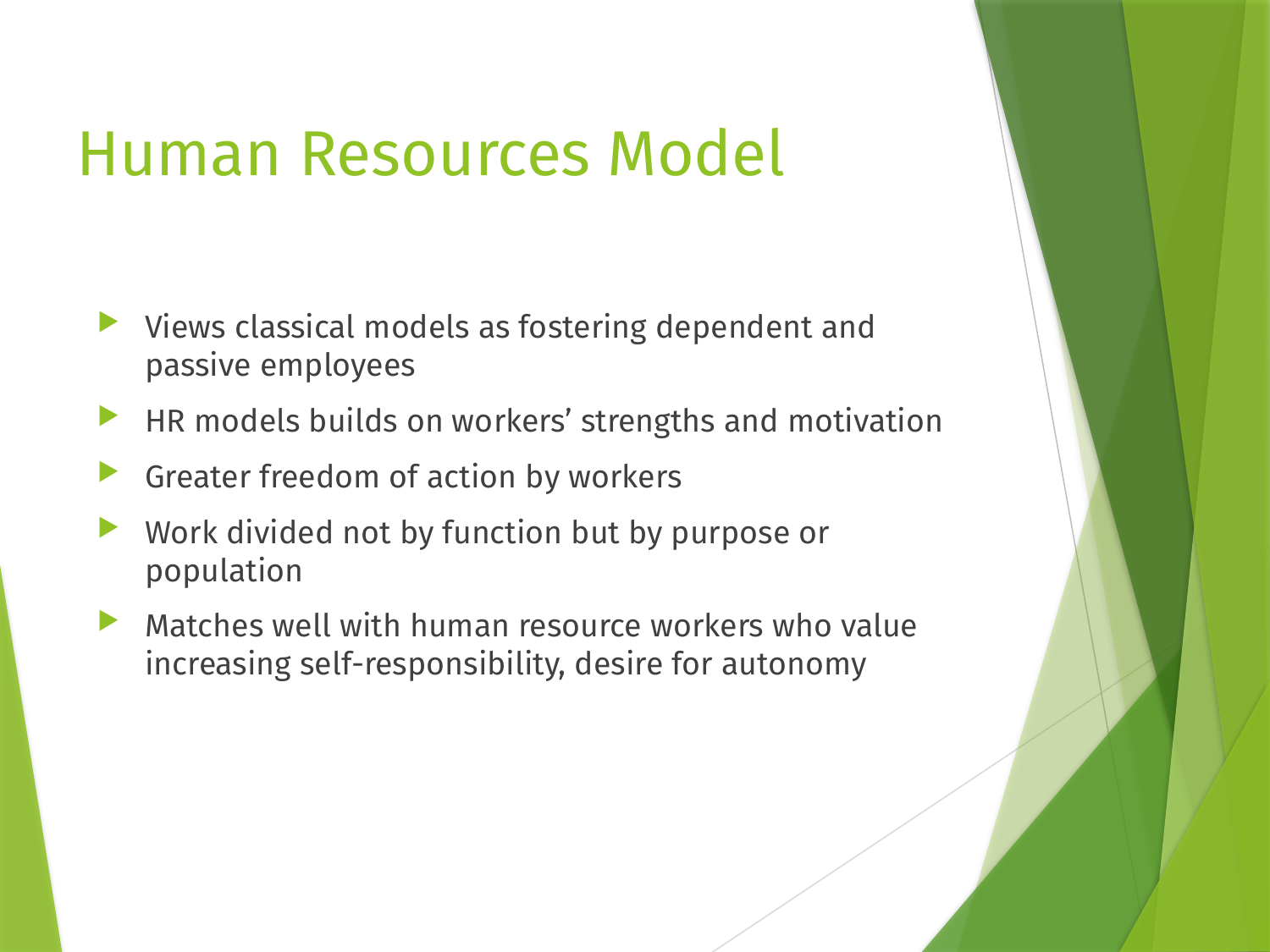

# Human Resources Model
Views classical models as fostering dependent and passive employees
HR models builds on workers’ strengths and motivation
Greater freedom of action by workers
Work divided not by function but by purpose or population
Matches well with human resource workers who value increasing self-responsibility, desire for autonomy